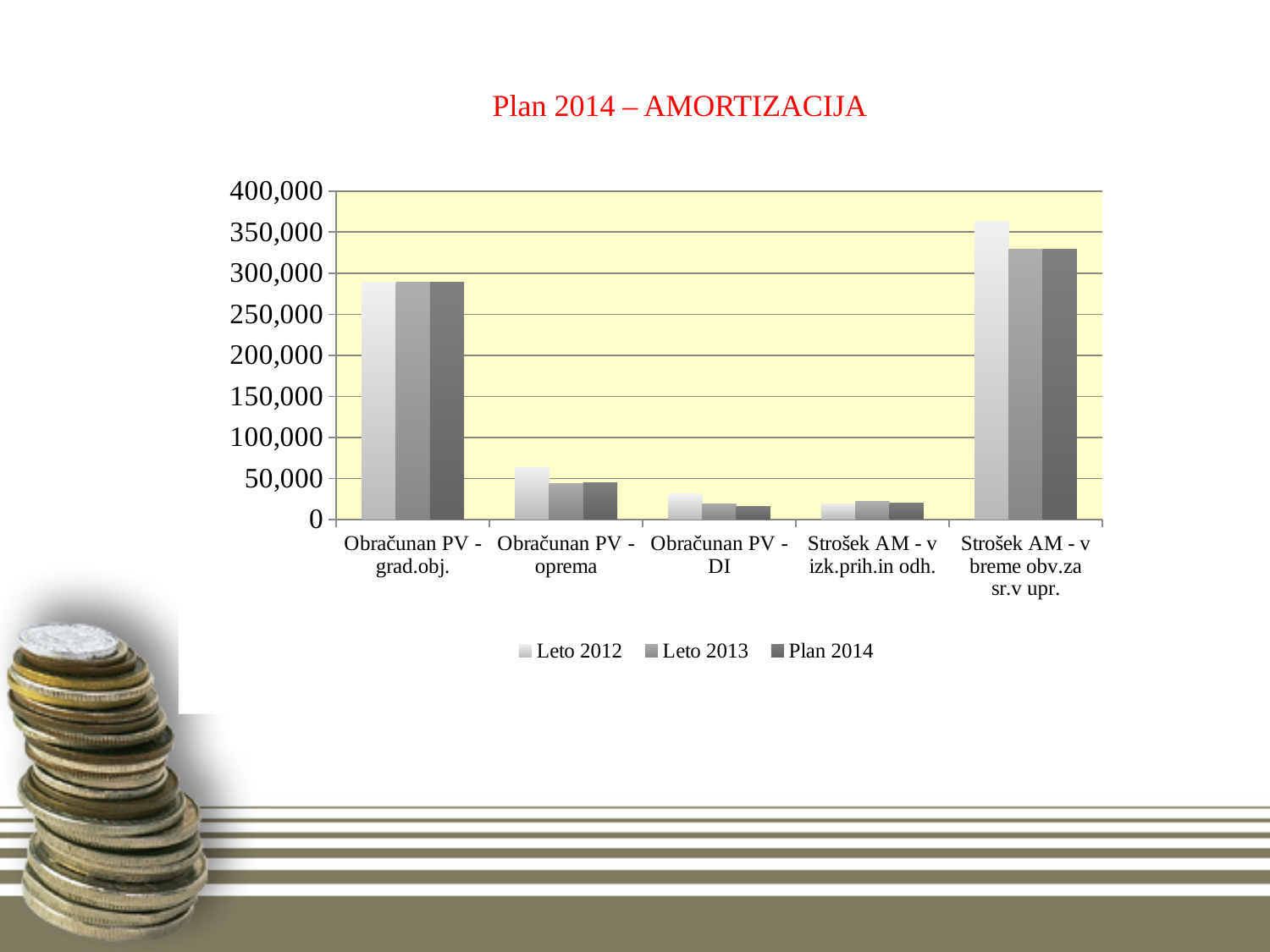

# Plan 2014 – AMORTIZACIJA

### Chart

| Category | Leto 2012 | Leto 2013 | Plan 2014 |
|---|---|---|---|
| Obračunan PV - grad.obj. | 288808.0 | 288579.0 | 288600.0 |
| Obračunan PV - oprema | 62897.0 | 43964.0 | 45000.0 |
| Obračunan PV - DI | 30806.0 | 18654.0 | 16000.0 |
| Strošek AM - v izk.prih.in odh. | 19290.0 | 21609.0 | 20000.0 |
| Strošek AM - v breme obv.za sr.v upr. | 363221.0 | 329588.0 | 329600.0 |